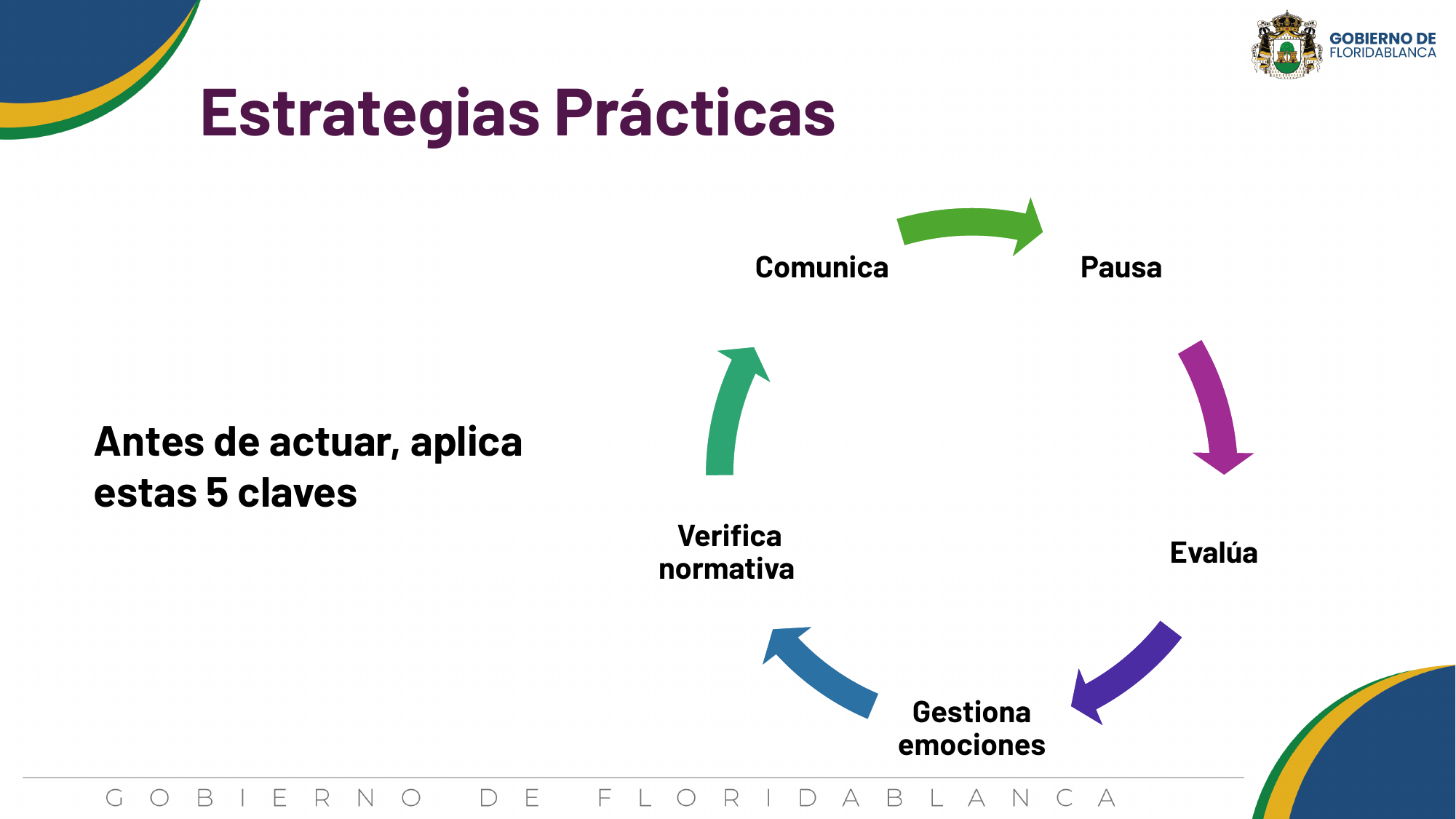

Estrategias Prácticas
Pausa
Evalúa
Gestiona emociones
Verifica normativa
Comunica
Antes de actuar, aplica estas 5 claves